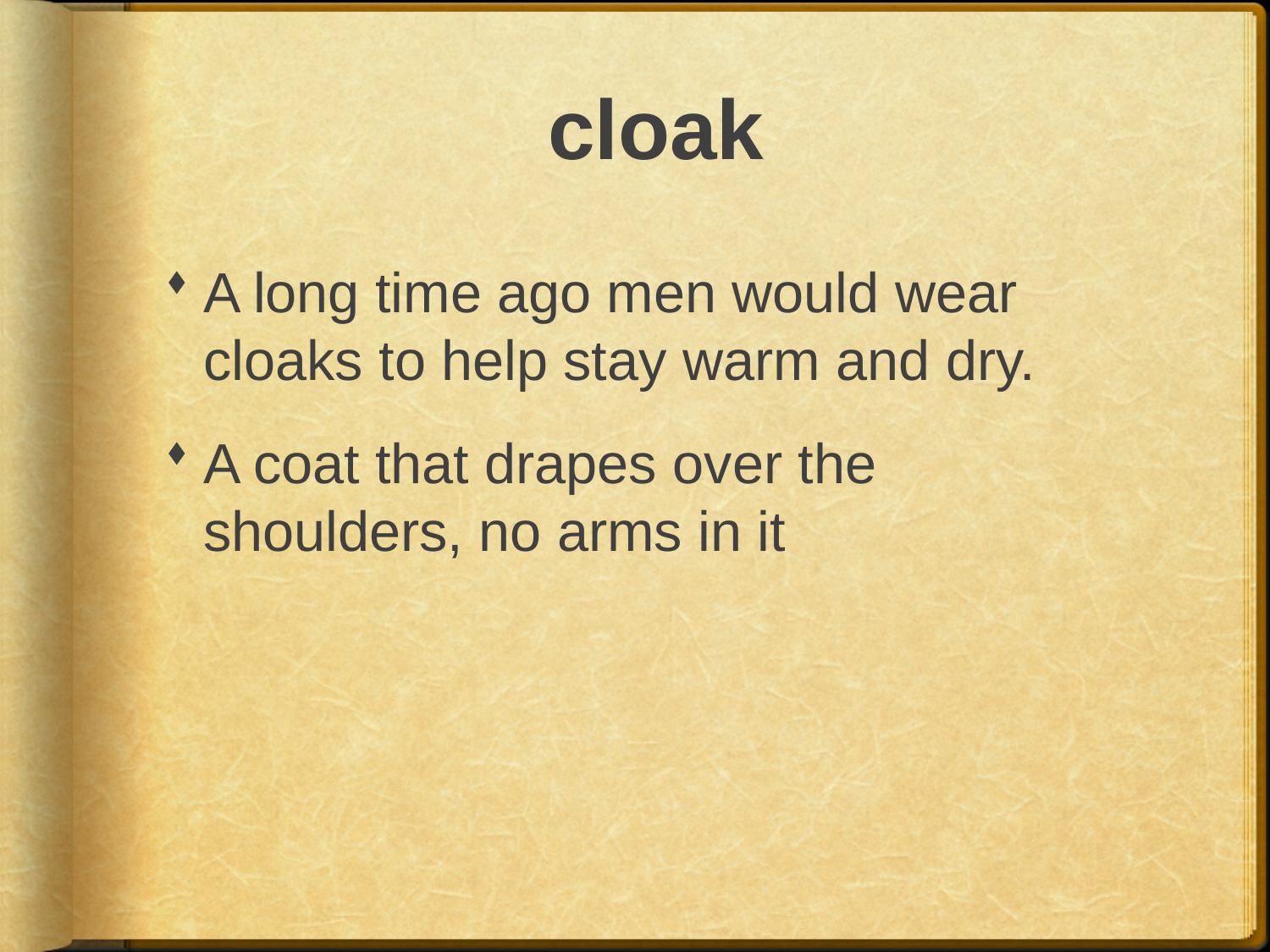

# cloak
A long time ago men would wear cloaks to help stay warm and dry.
A coat that drapes over the shoulders, no arms in it